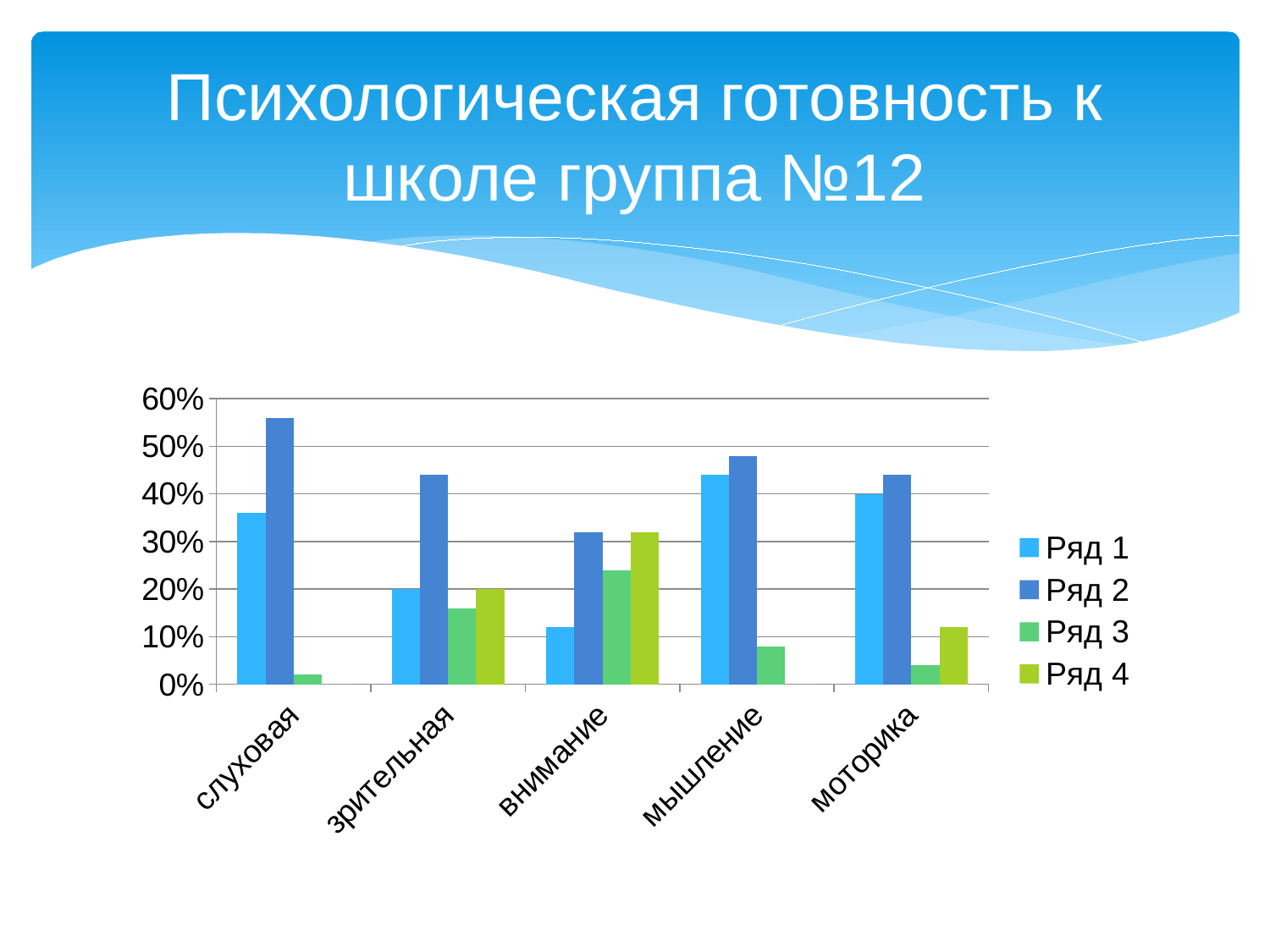

# Психологическая готовность к школе группа №12

### Chart

| Category | Ряд 1 | Ряд 2 | Ряд 3 | Ряд 4 |
|---|---|---|---|---|
| слуховая | 0.36 | 0.56 | 0.02 | 0.0 |
| зрительная | 0.2 | 0.44 | 0.16 | 0.2 |
| внимание | 0.12 | 0.32 | 0.24 | 0.32 |
| мышление | 0.44 | 0.48 | 0.08 | 0.0 |
| моторика | 0.4 | 0.44 | 0.04 | 0.12 |